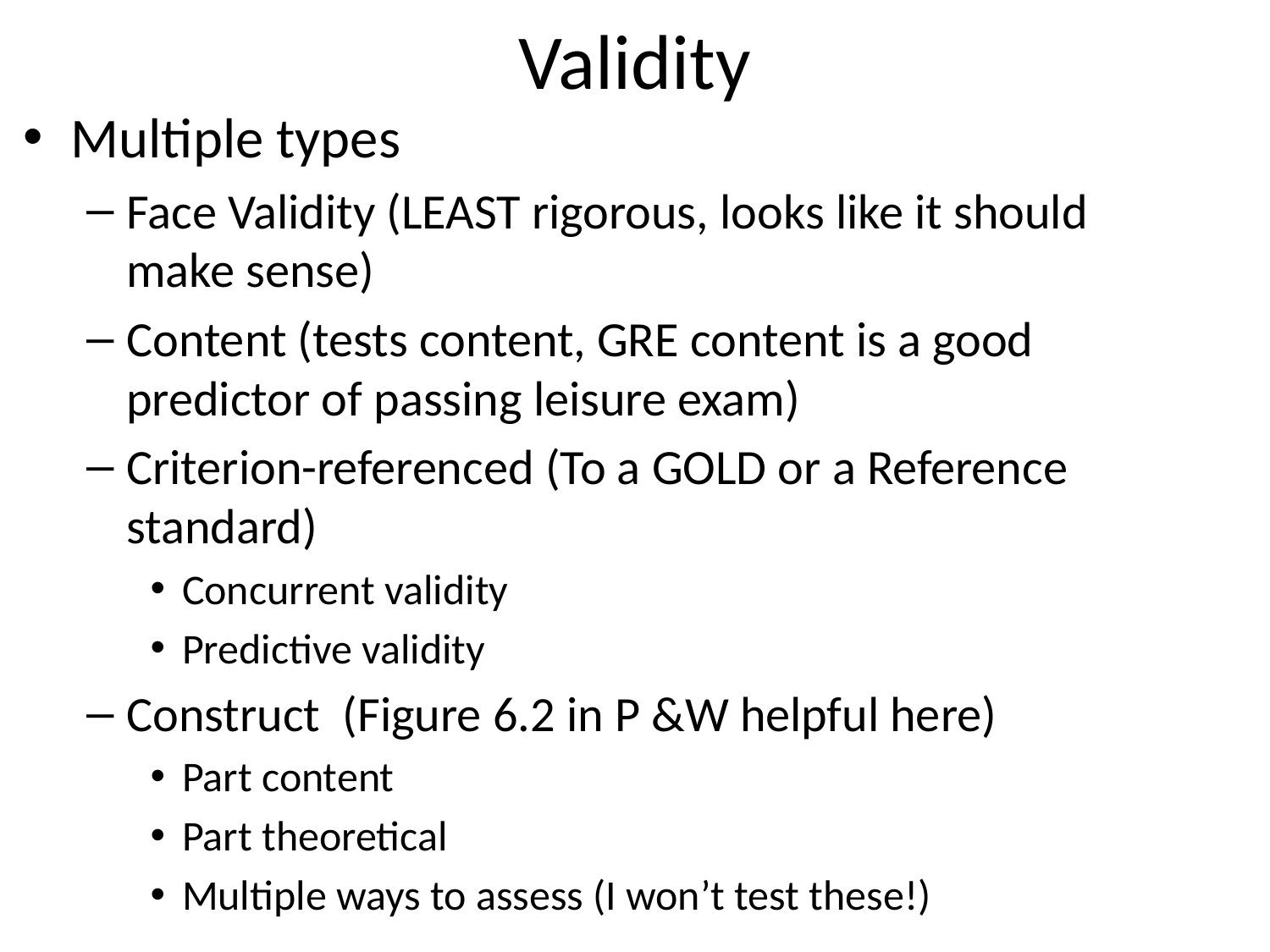

# Validity
Multiple types
Face Validity (LEAST rigorous, looks like it should make sense)
Content (tests content, GRE content is a good predictor of passing leisure exam)
Criterion-referenced (To a GOLD or a Reference standard)
Concurrent validity
Predictive validity
Construct  (Figure 6.2 in P &W helpful here)
Part content
Part theoretical
Multiple ways to assess (I won’t test these!)